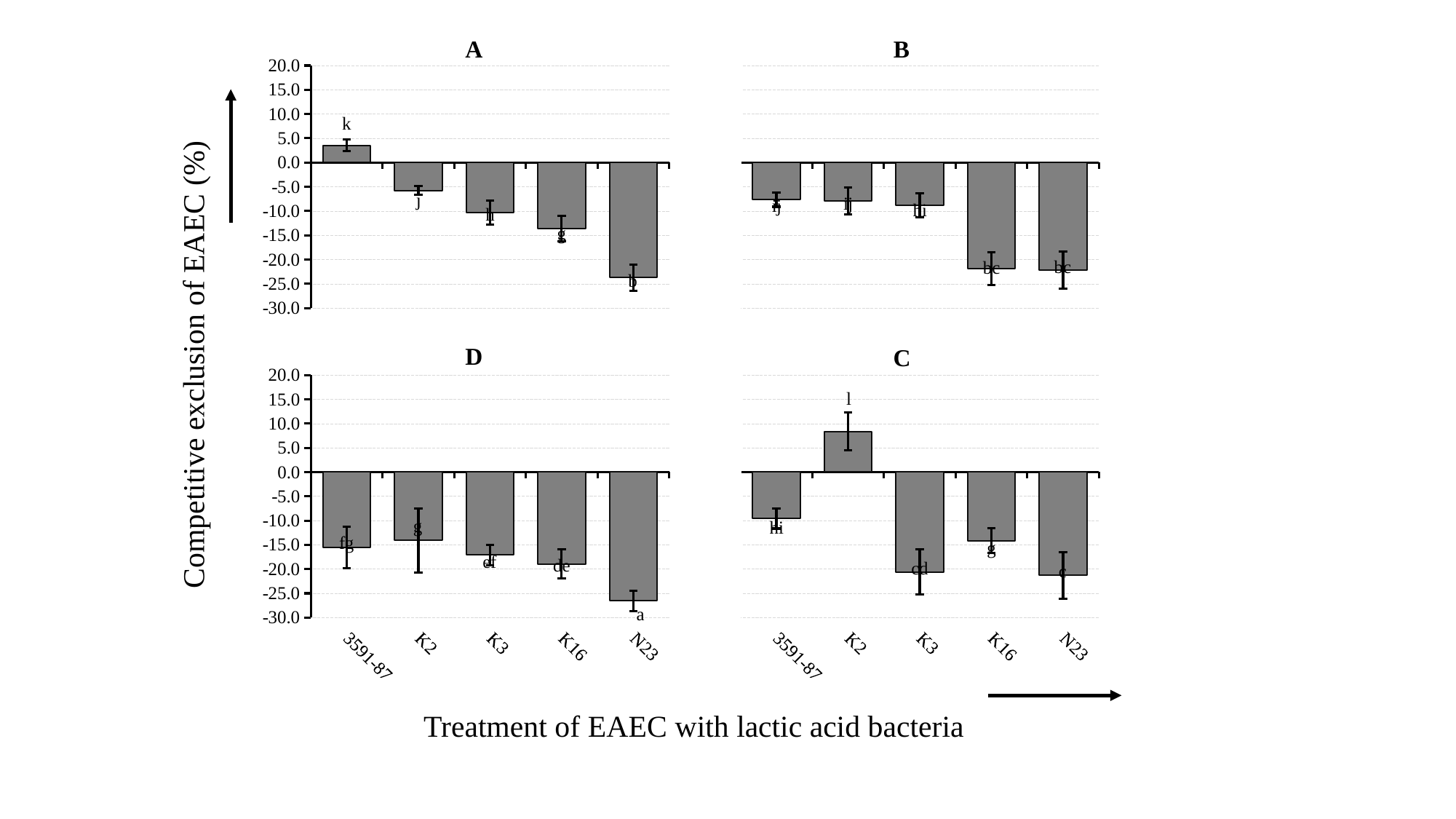

B
A
D
C

### Chart

| Category |  |
|---|---|
| 3591-87 | 3.55407 |
| K2 | -5.77444 |
| K3 | -10.3149 |
| K16 | -13.6024 |
| N23 | -23.7367 |

### Chart

| Category |  |
|---|---|
| 3591-87 | -7.64142 |
| K2 | -7.92314 |
| K3 | -8.83505 |
| K16 | -21.9092 |
| N23 | -22.166 |
Competitive exclusion of EAEC (%)

### Chart

| Category |  |
|---|---|
| 3591-87 | -15.6018 |
| K2 | -14.0762 |
| K3 | -17.103 |
| K16 | -18.9352 |
| N23 | -26.5291 |

### Chart

| Category |  |
|---|---|
| 3591-87 | -9.5825 |
| K2 | 8.38742 |
| K3 | -20.5775 |
| K16 | -14.1665 |
| N23 | -21.2934 |
Treatment of EAEC with lactic acid bacteria